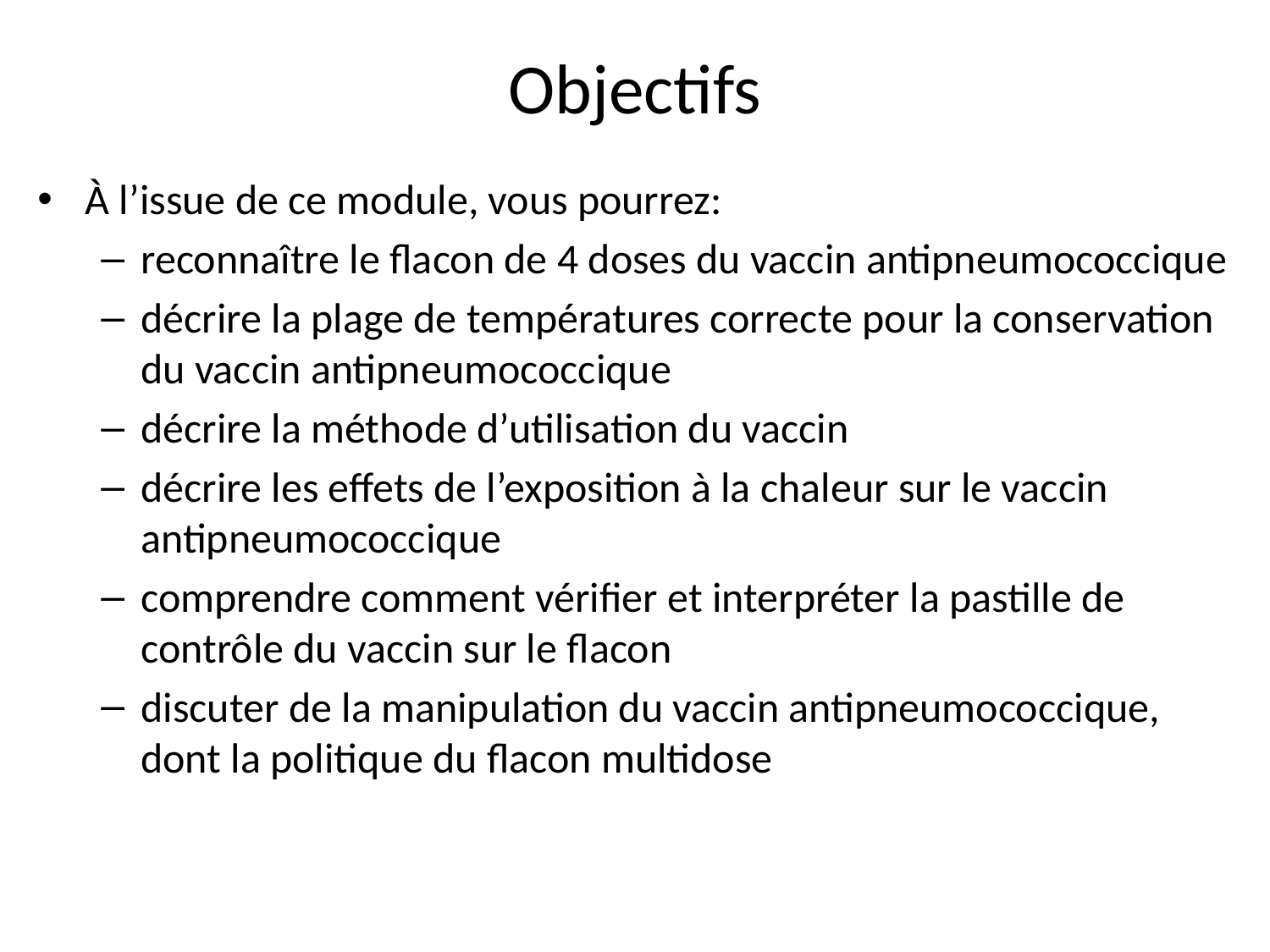

# Objectifs
À l’issue de ce module, vous pourrez:
reconnaître le flacon de 4 doses du vaccin antipneumococcique
décrire la plage de températures correcte pour la conservation du vaccin antipneumococcique
décrire la méthode d’utilisation du vaccin
décrire les effets de l’exposition à la chaleur sur le vaccin antipneumococcique
comprendre comment vérifier et interpréter la pastille de contrôle du vaccin sur le flacon
discuter de la manipulation du vaccin antipneumococcique, dont la politique du flacon multidose